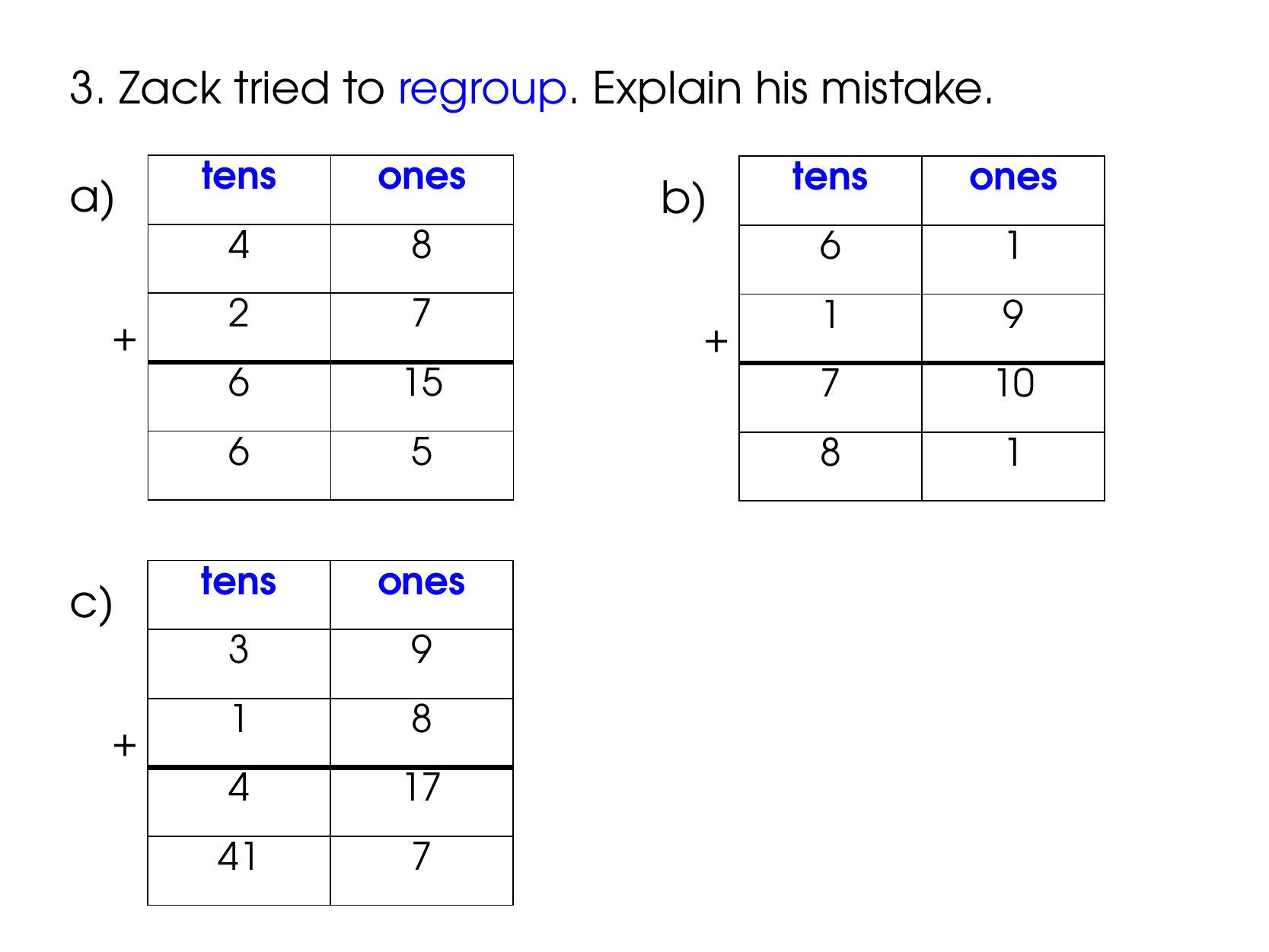

3. Zack tried to regroup. Explain his mistake.
| tens | ones |
| --- | --- |
| 4 | 8 |
| 2 | 7 |
| 6 | 15 |
| 6 | 5 |
| tens | ones |
| --- | --- |
| 6 | 1 |
| 1 | 9 |
| 7 | 10 |
| 8 | 1 |
a)
+
b)
+
| tens | ones |
| --- | --- |
| 3 | 9 |
| 1 | 8 |
| 4 | 17 |
| 41 | 7 |
c)
+